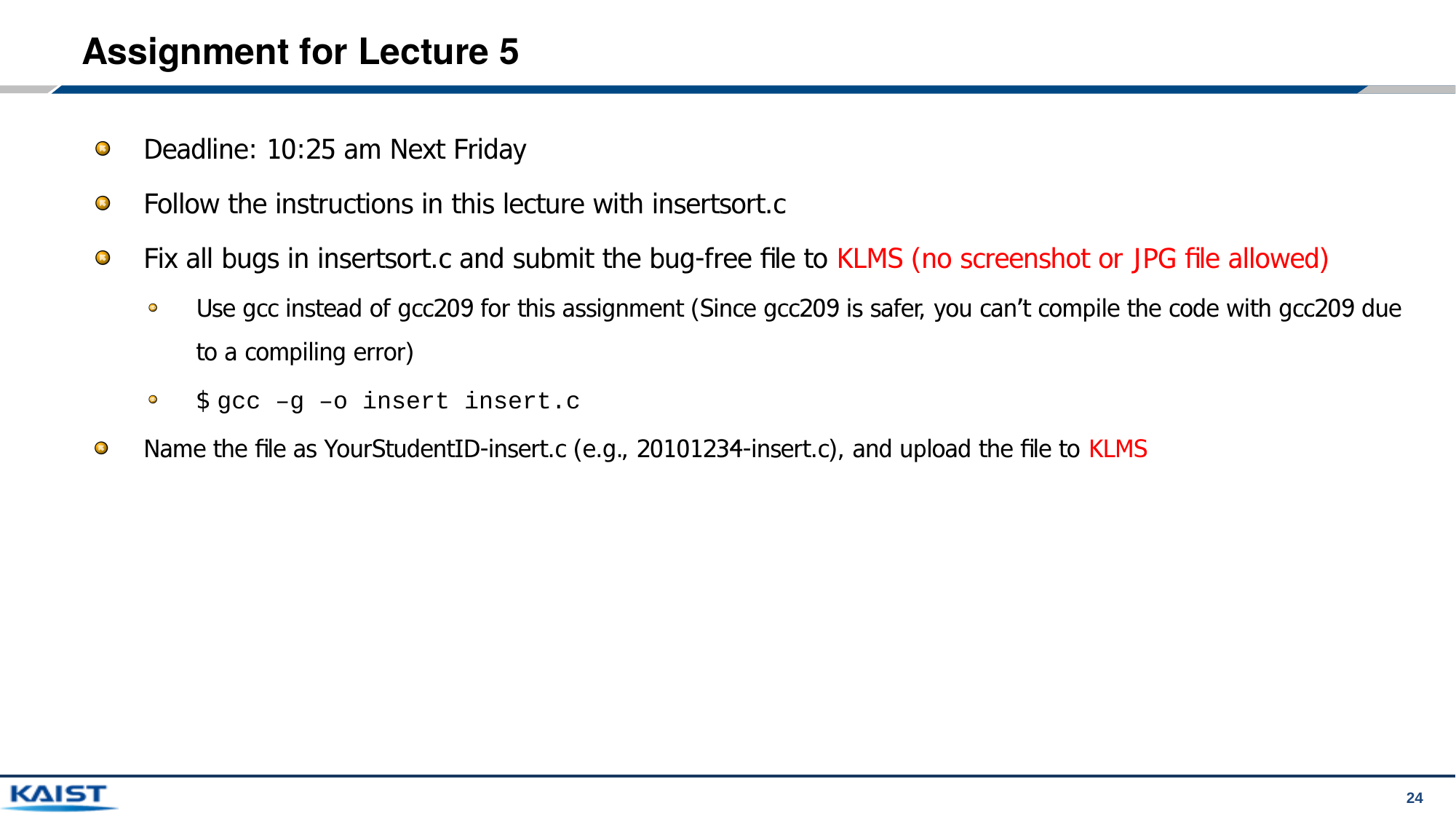

# Assignment for Lecture 5
Deadline: 10:25 am Next Friday
Follow the instructions in this lecture with insertsort.c
Fix all bugs in insertsort.c and submit the bug-free file to KLMS (no screenshot or JPG file allowed)
Use gcc instead of gcc209 for this assignment (Since gcc209 is safer, you can’t compile the code with gcc209 due to a compiling error)
$ gcc –g –o insert insert.c
Name the file as YourStudentID-insert.c (e.g., 20101234-insert.c), and upload the file to KLMS